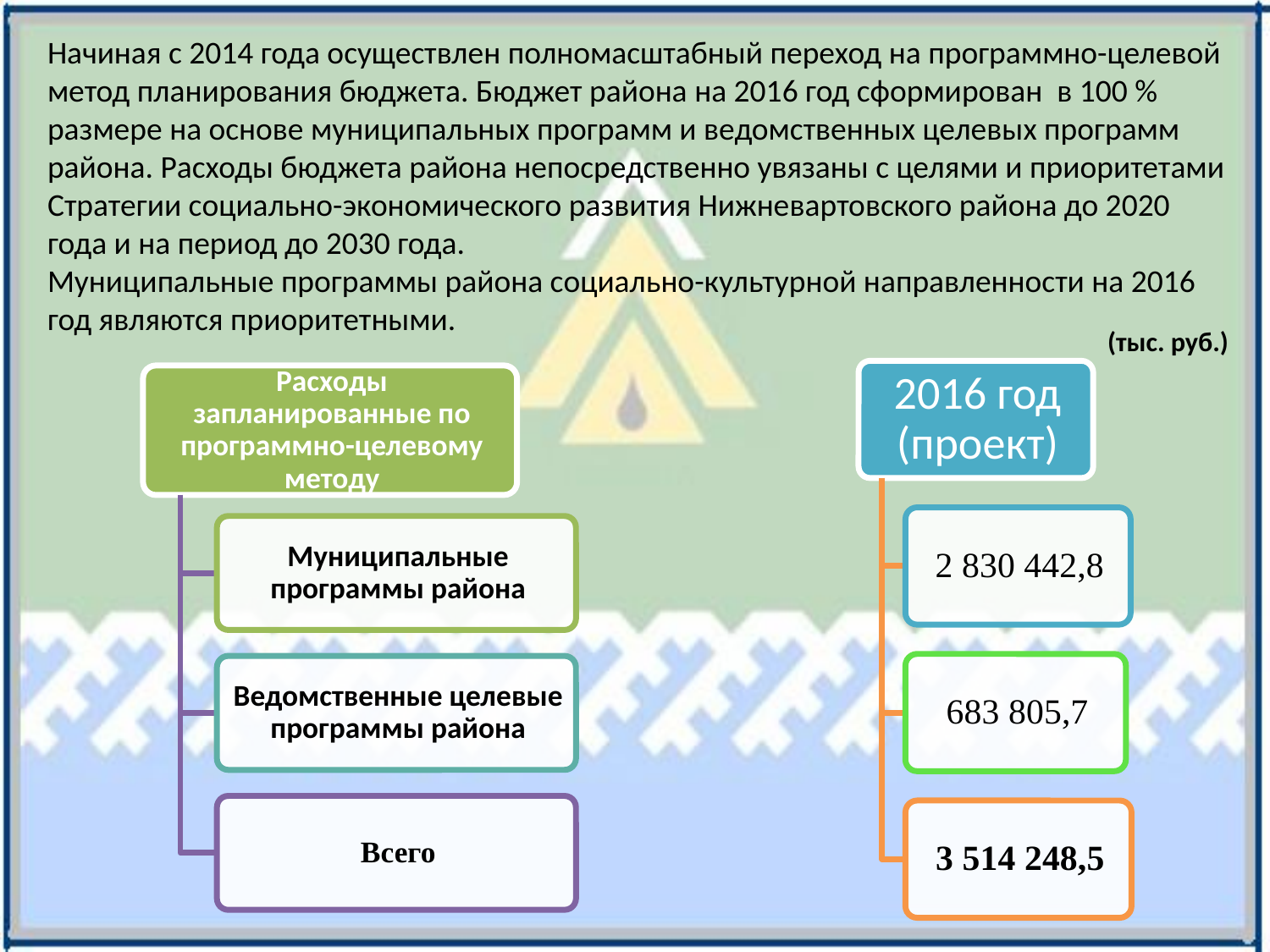

Начиная с 2014 года осуществлен полномасштабный переход на программно-целевой метод планирования бюджета. Бюджет района на 2016 год сформирован  в 100 % размере на основе муниципальных программ и ведомственных целевых программ района. Расходы бюджета района непосредственно увязаны с целями и приоритетами Стратегии социально-экономического развития Нижневартовского района до 2020 года и на период до 2030 года.
Муниципальные программы района социально-культурной направленности на 2016 год являются приоритетными.
(тыс. руб.)
2016 год (проект)
2 830 442,8
683 805,7
3 514 248,5
Расходы запланированные по программно-целевому методу
Муниципальные программы района
Ведомственные целевые программы района
Всего